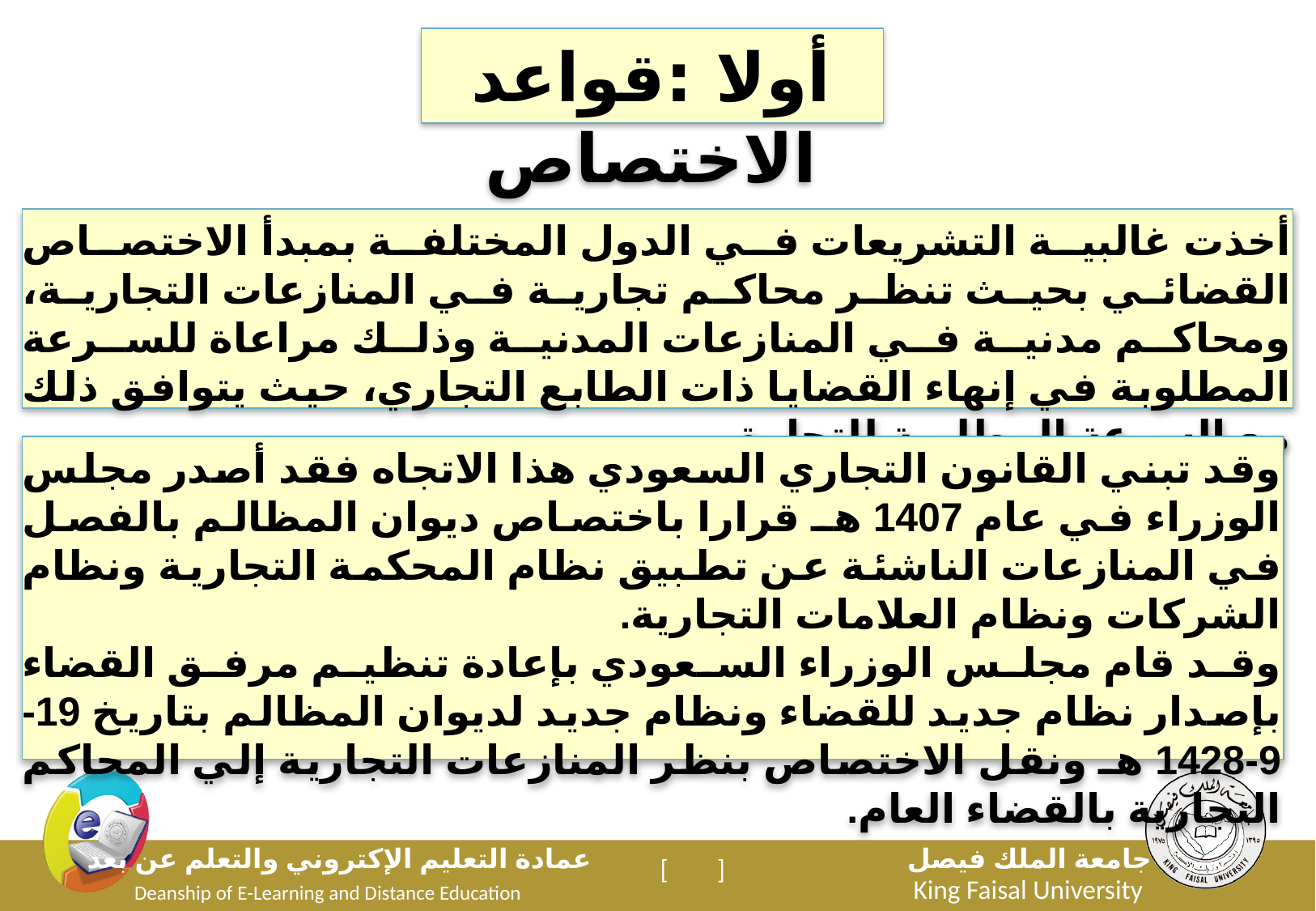

أولا :قواعد الاختصاص
أخذت غالبية التشريعات في الدول المختلفة بمبدأ الاختصاص القضائي بحيث تنظر محاكم تجارية في المنازعات التجارية، ومحاكم مدنية في المنازعات المدنية وذلك مراعاة للسرعة المطلوبة في إنهاء القضايا ذات الطابع التجاري، حيث يتوافق ذلك مع السرعة المطلوبة للتجارة.
وقد تبني القانون التجاري السعودي هذا الاتجاه فقد أصدر مجلس الوزراء في عام 1407 هـ قرارا باختصاص ديوان المظالم بالفصل في المنازعات الناشئة عن تطبيق نظام المحكمة التجارية ونظام الشركات ونظام العلامات التجارية.
وقد قام مجلس الوزراء السعودي بإعادة تنظيم مرفق القضاء بإصدار نظام جديد للقضاء ونظام جديد لديوان المظالم بتاريخ 19-9-1428 هـ ونقل الاختصاص بنظر المنازعات التجارية إلي المحاكم التجارية بالقضاء العام.